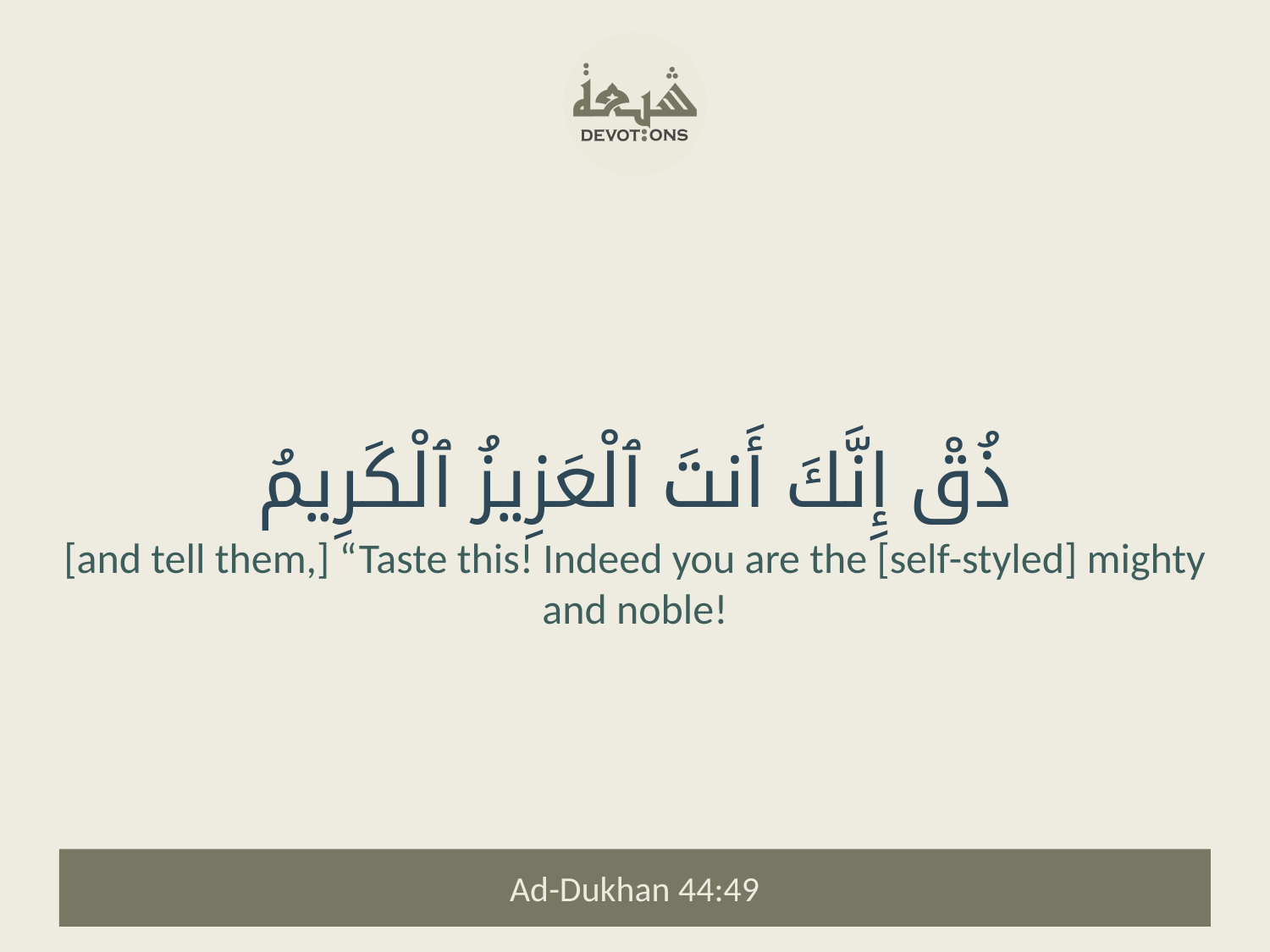

ذُقْ إِنَّكَ أَنتَ ٱلْعَزِيزُ ٱلْكَرِيمُ
[and tell them,] “Taste this! Indeed you are the [self-styled] mighty and noble!
Ad-Dukhan 44:49